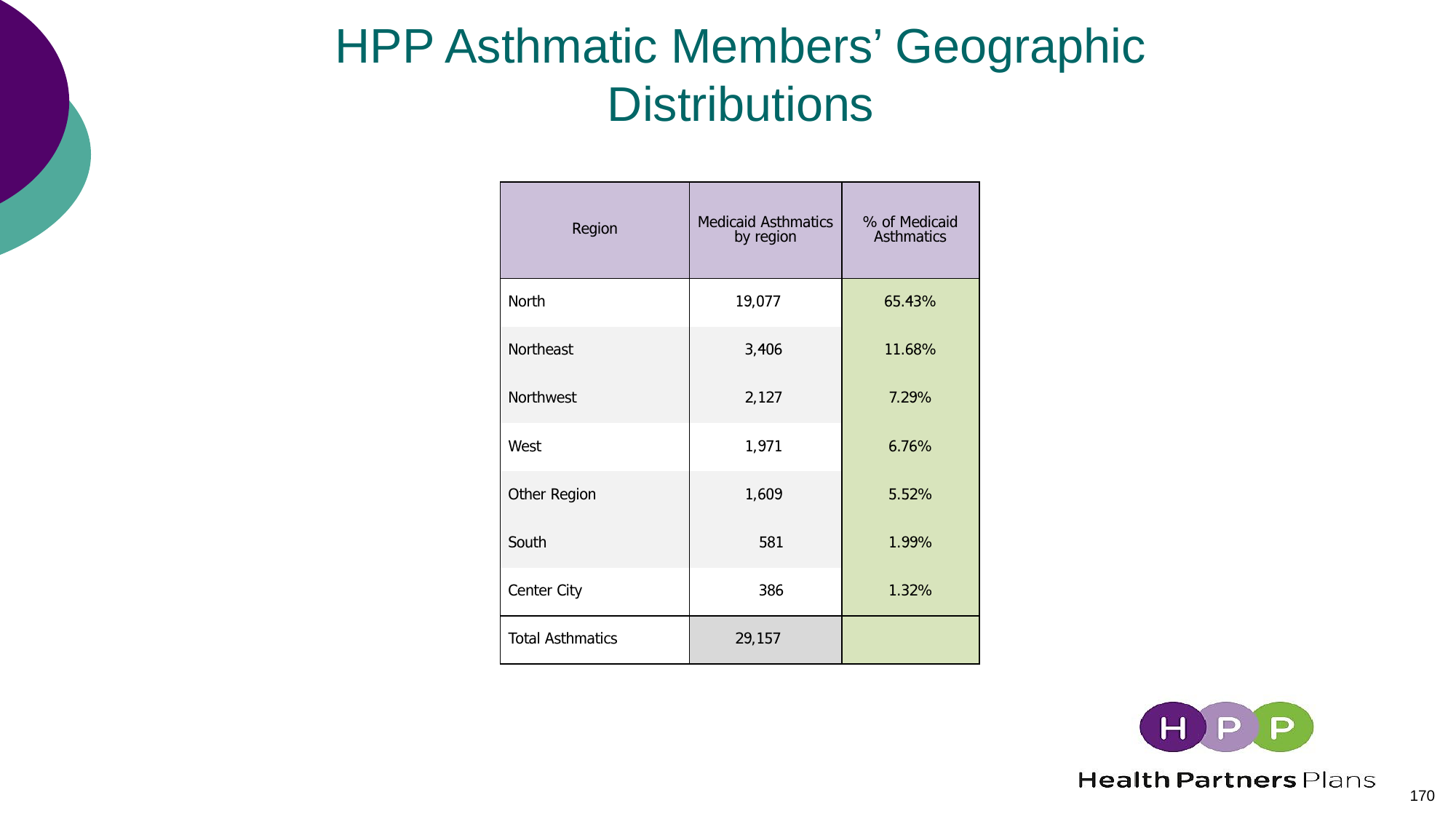

# HPP Asthmatic Members’ Geographic Distributions
| Region | Medicaid Asthmatics by region | % of Medicaid Asthmatics |
| --- | --- | --- |
| North | 19,077 | 65.43% |
| Northeast | 3,406 | 11.68% |
| Northwest | 2,127 | 7.29% |
| West | 1,971 | 6.76% |
| Other Region | 1,609 | 5.52% |
| South | 581 | 1.99% |
| Center City | 386 | 1.32% |
| Total Asthmatics | 29,157 |  |